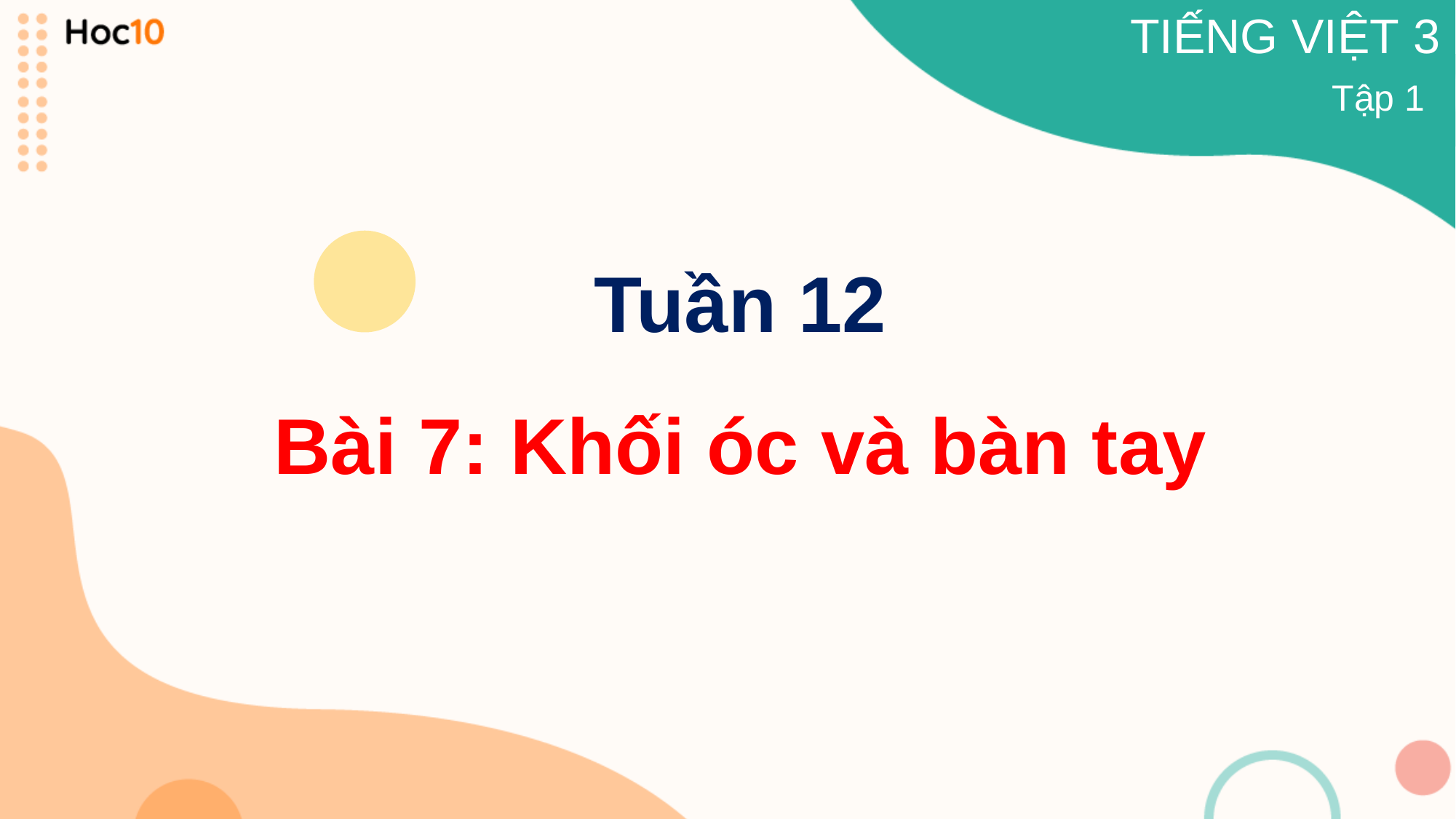

TIẾNG VIỆT 3
Tập 1
Tuần 12
Bài 7: Khối óc và bàn tay